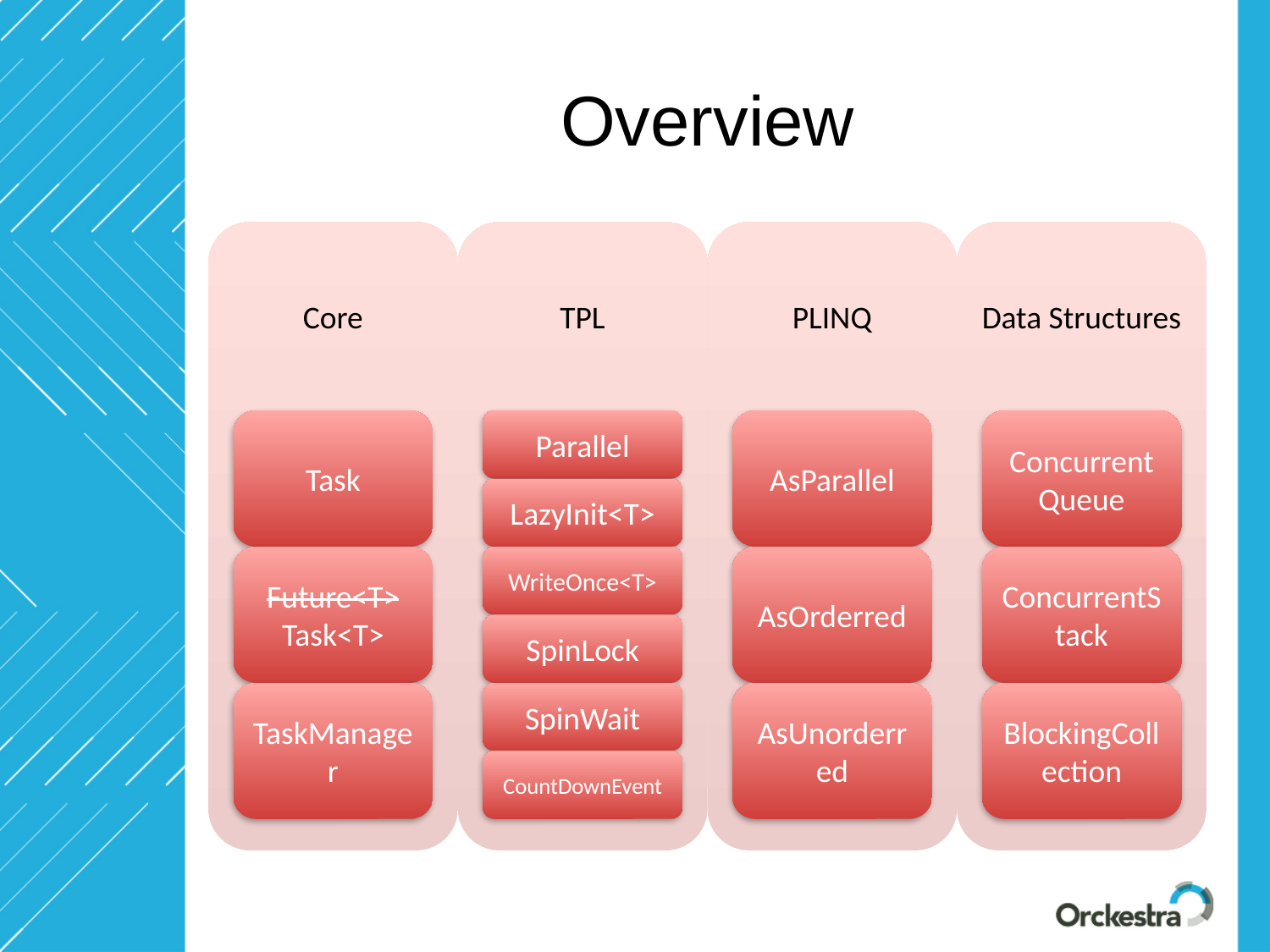

# Overview
Core
TPL
PLINQ
Data Structures
Task
TaskManager
Parallel
AsParallel
ConcurrentQueue
ConcurrentStack
BlockingCollection
AsOrderred
AsUnorderred
Future<T>
Task<T>
LazyInit<T>
WriteOnce<T>
CountDownEvent
SpinLock
SpinWait